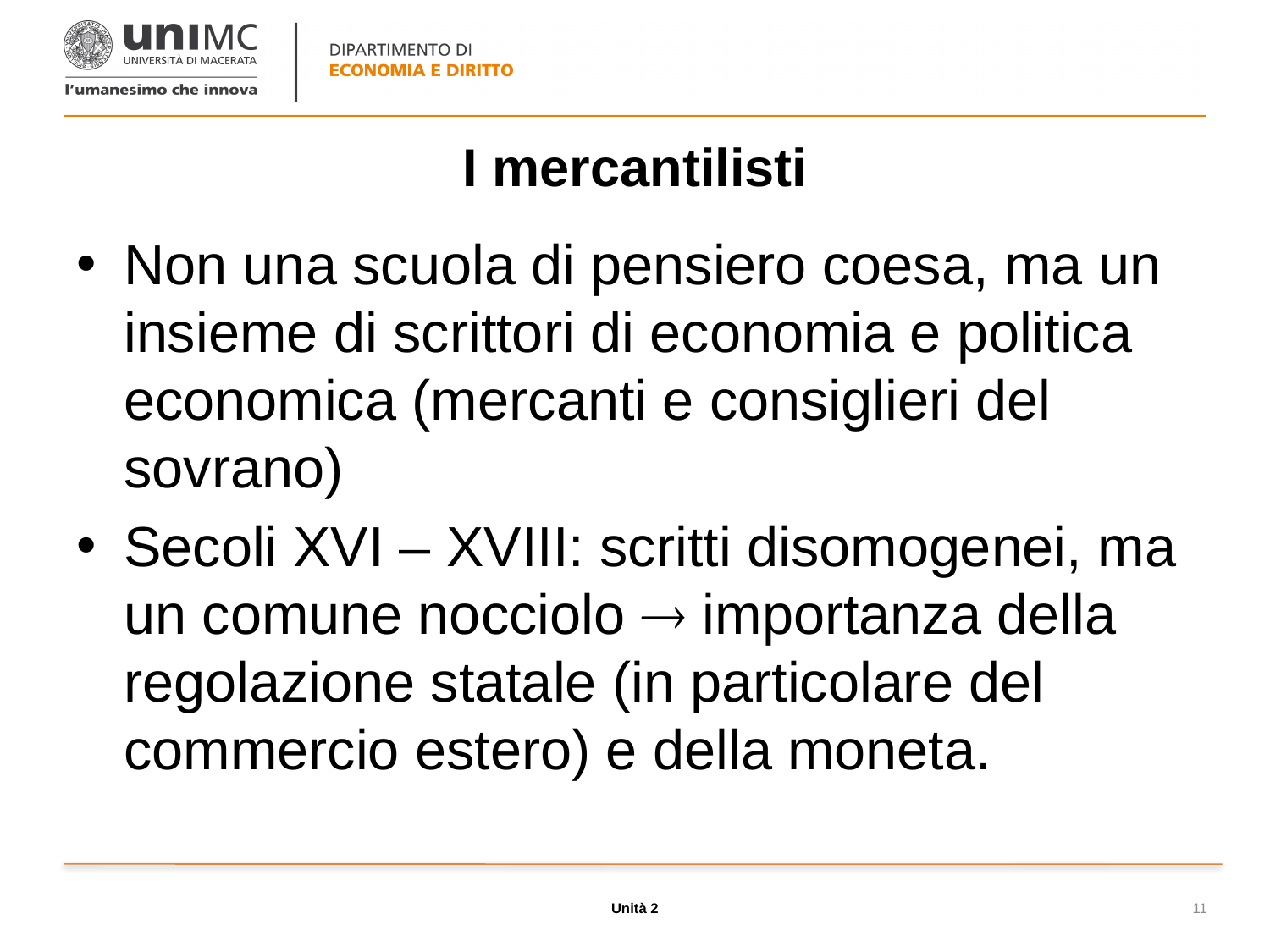

# I mercantilisti
Non una scuola di pensiero coesa, ma un insieme di scrittori di economia e politica economica (mercanti e consiglieri del sovrano)
Secoli XVI – XVIII: scritti disomogenei, ma un comune nocciolo → importanza della regolazione statale (in particolare del commercio estero) e della moneta.
Unità 2
11